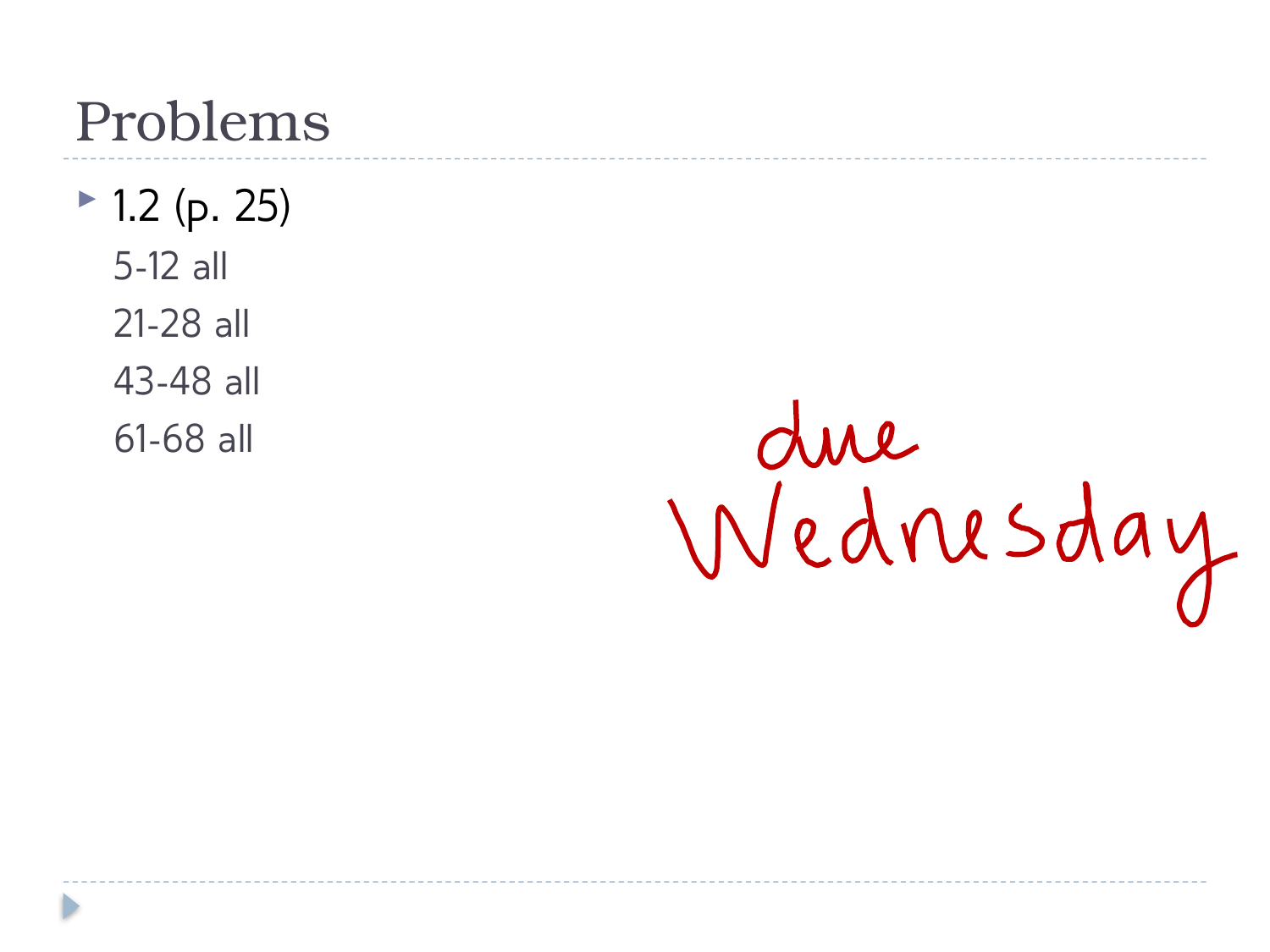

# Problems
1.2 (p. 25)
5-12 all
21-28 all
43-48 all
61-68 all